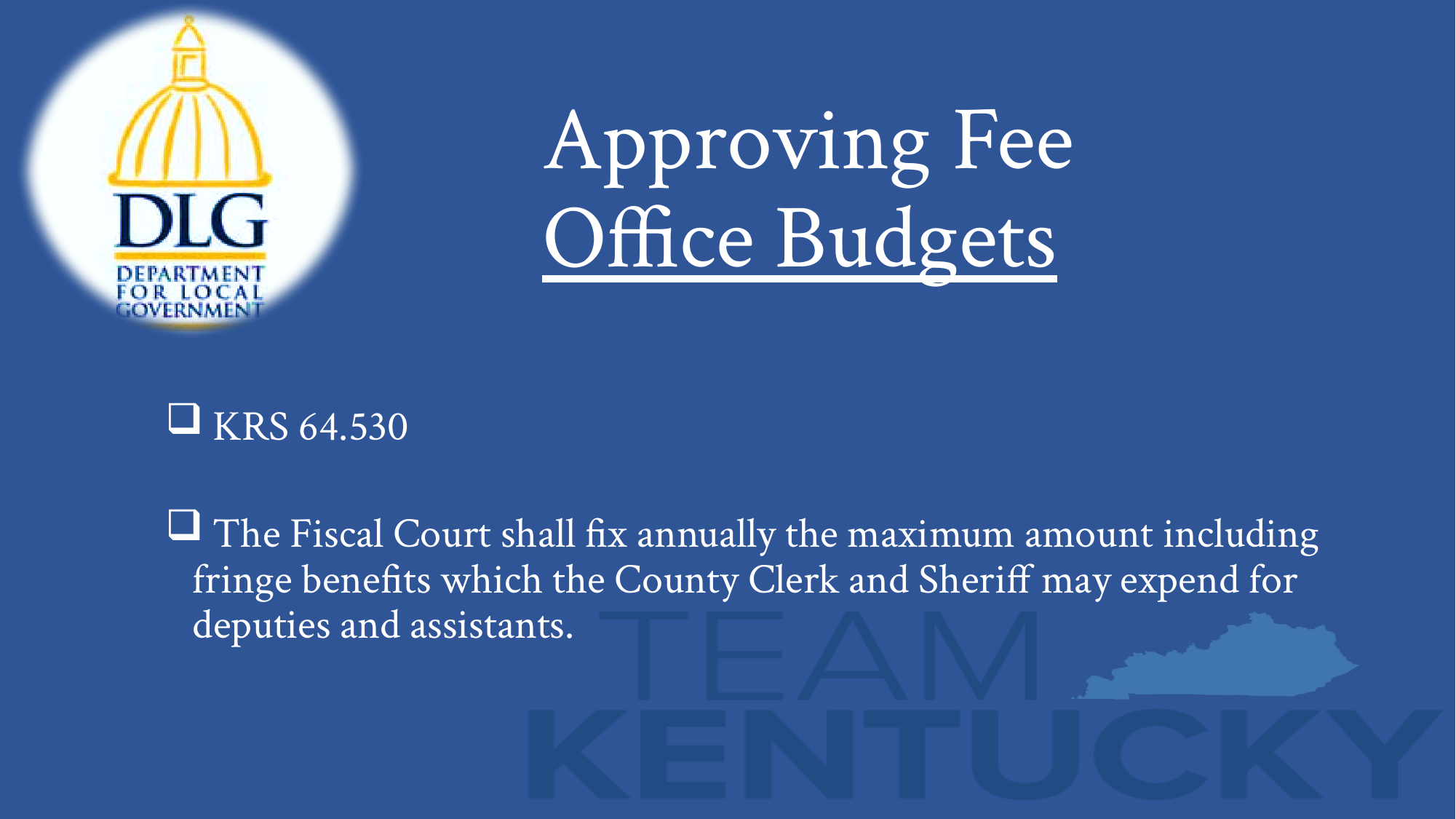

# Approving Fee Office Budgets

 KRS 64.530

 The Fiscal Court shall fix annually the maximum amount including fringe benefits which the County Clerk and Sheriff may expend for deputies and assistants.